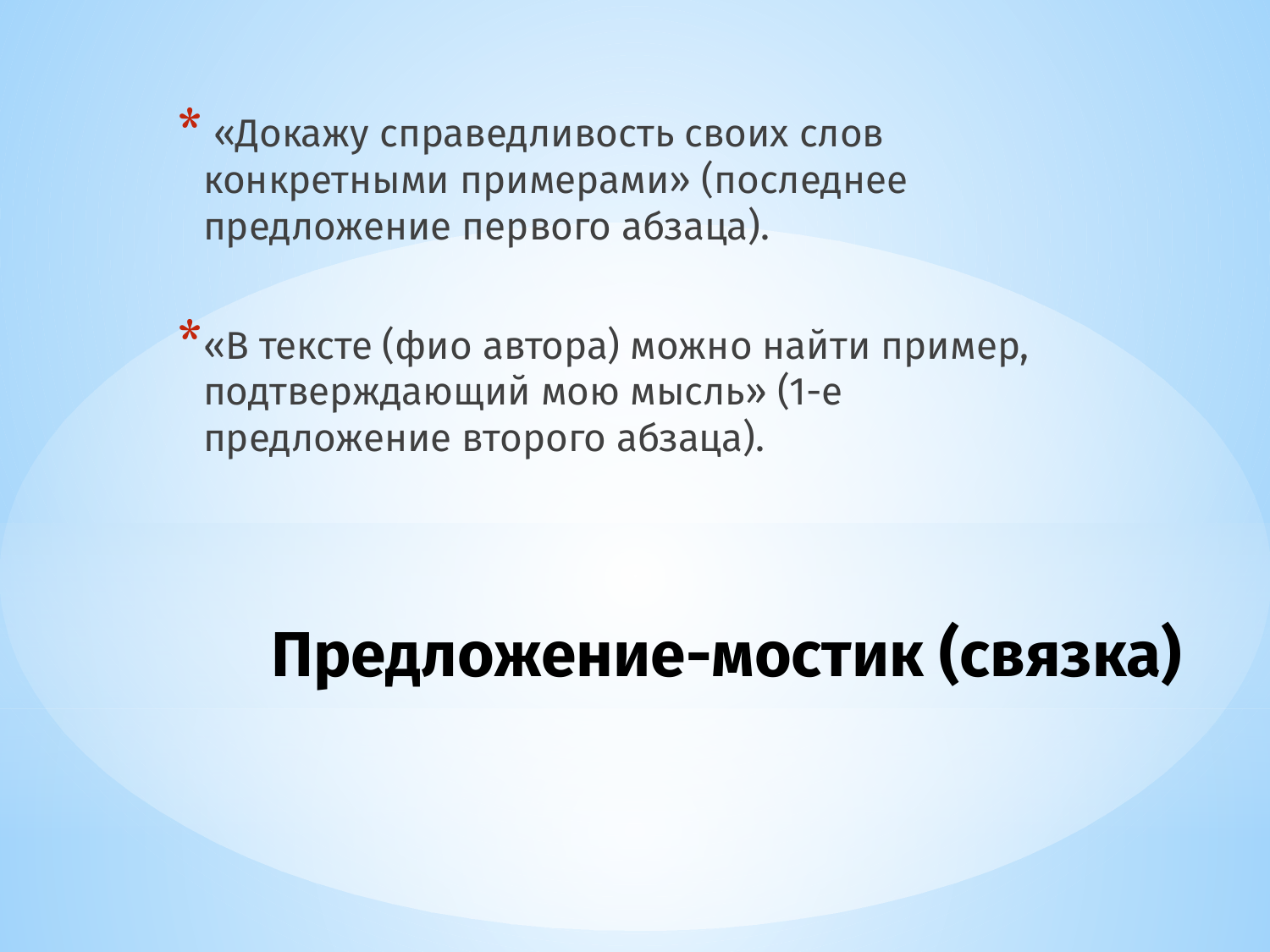

«Докажу справедливость своих слов конкретными примерами» (последнее предложение первого абзаца).

«В тексте (фио автора) можно найти пример, подтверждающий мою мысль» (1-е предложение второго абзаца).

# Предложение-мостик (связка)